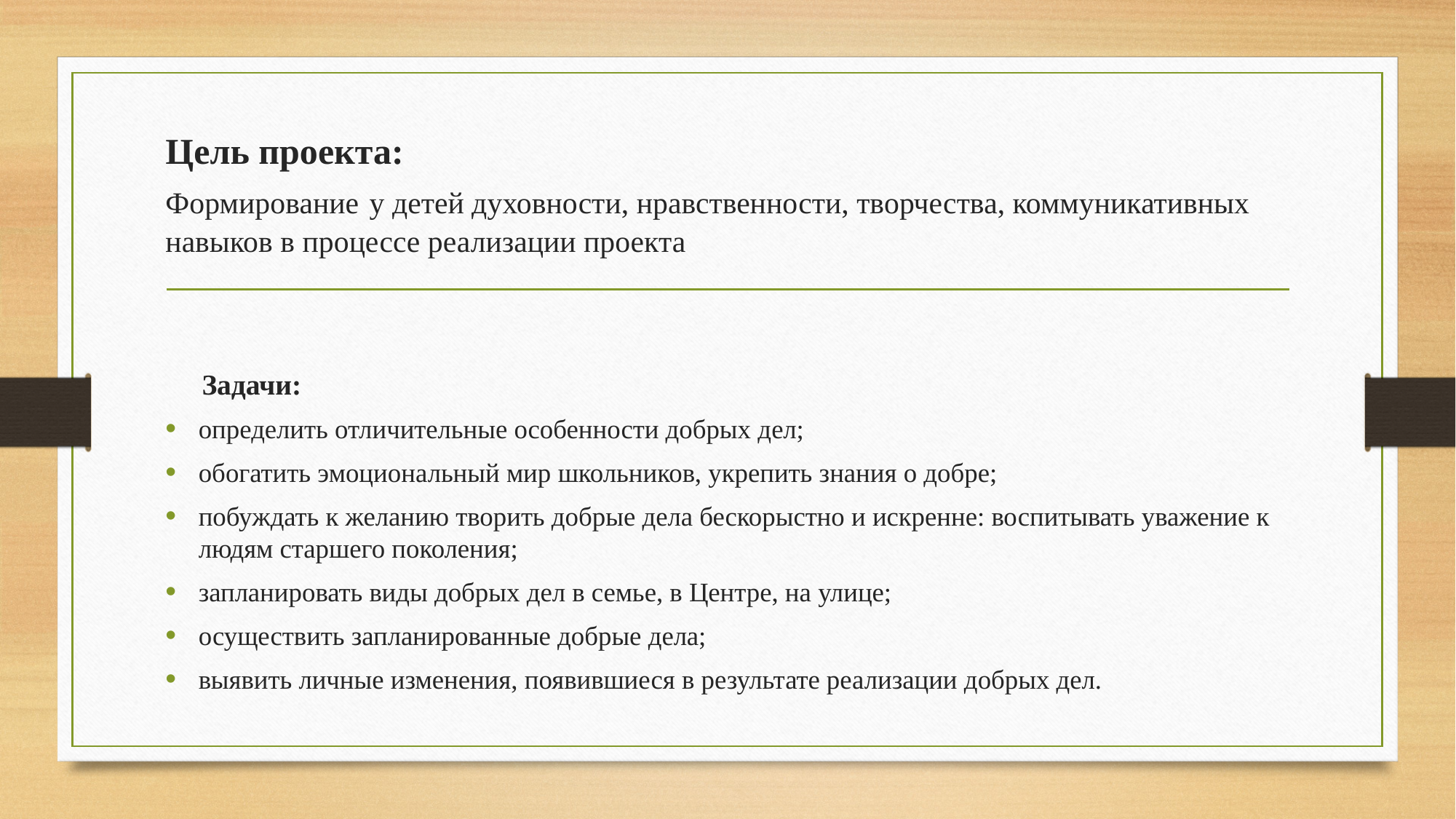

# Цель проекта: Формирование у детей духовности, нравственности, творчества, коммуникативных навыков в процессе реализации проекта
     Задачи:
определить отличительные особенности добрых дел;
обогатить эмоциональный мир школьников, укрепить знания о добре;
побуждать к желанию творить добрые дела бескорыстно и искренне: воспитывать уважение к людям старшего поколения;
запланировать виды добрых дел в семье, в Центре, на улице;
осуществить запланированные добрые дела;
выявить личные изменения, появившиеся в результате реализации добрых дел.